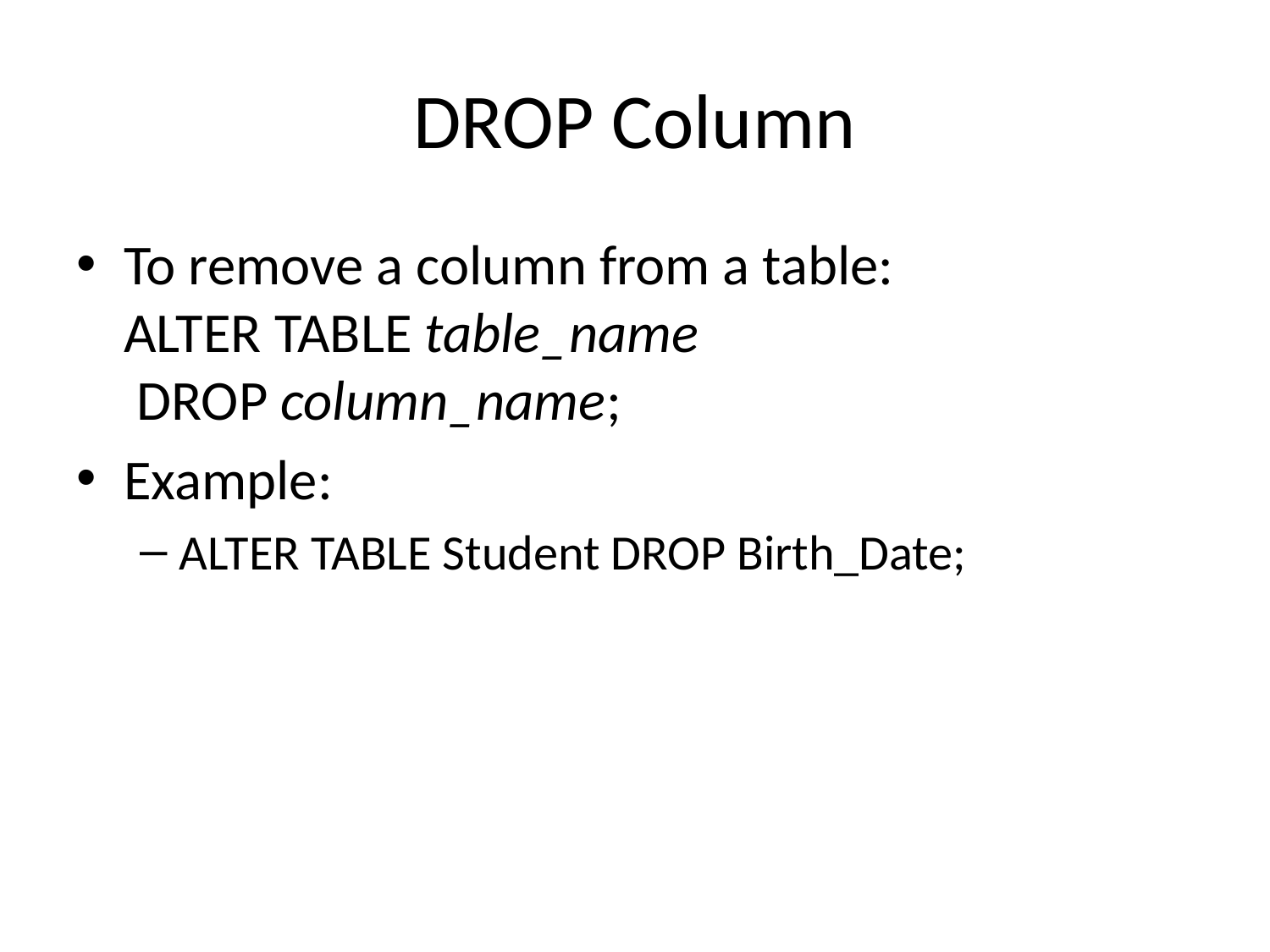

# DROP Column
To remove a column from a table:
ALTER TABLE table_name
 DROP column_name;
Example:
ALTER TABLE Student DROP Birth_Date;